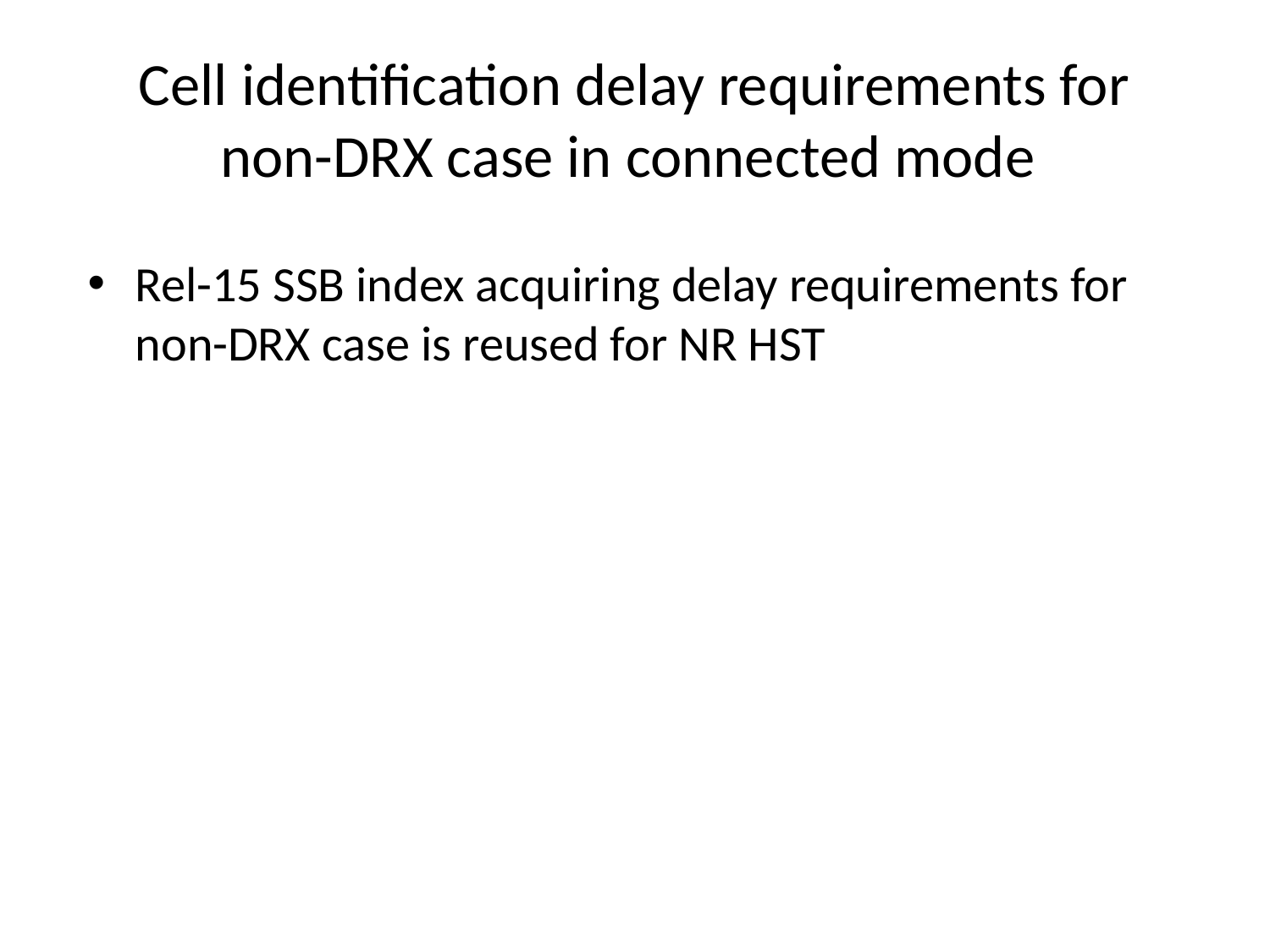

# Cell identification delay requirements for non-DRX case in connected mode
Rel-15 SSB index acquiring delay requirements for non-DRX case is reused for NR HST